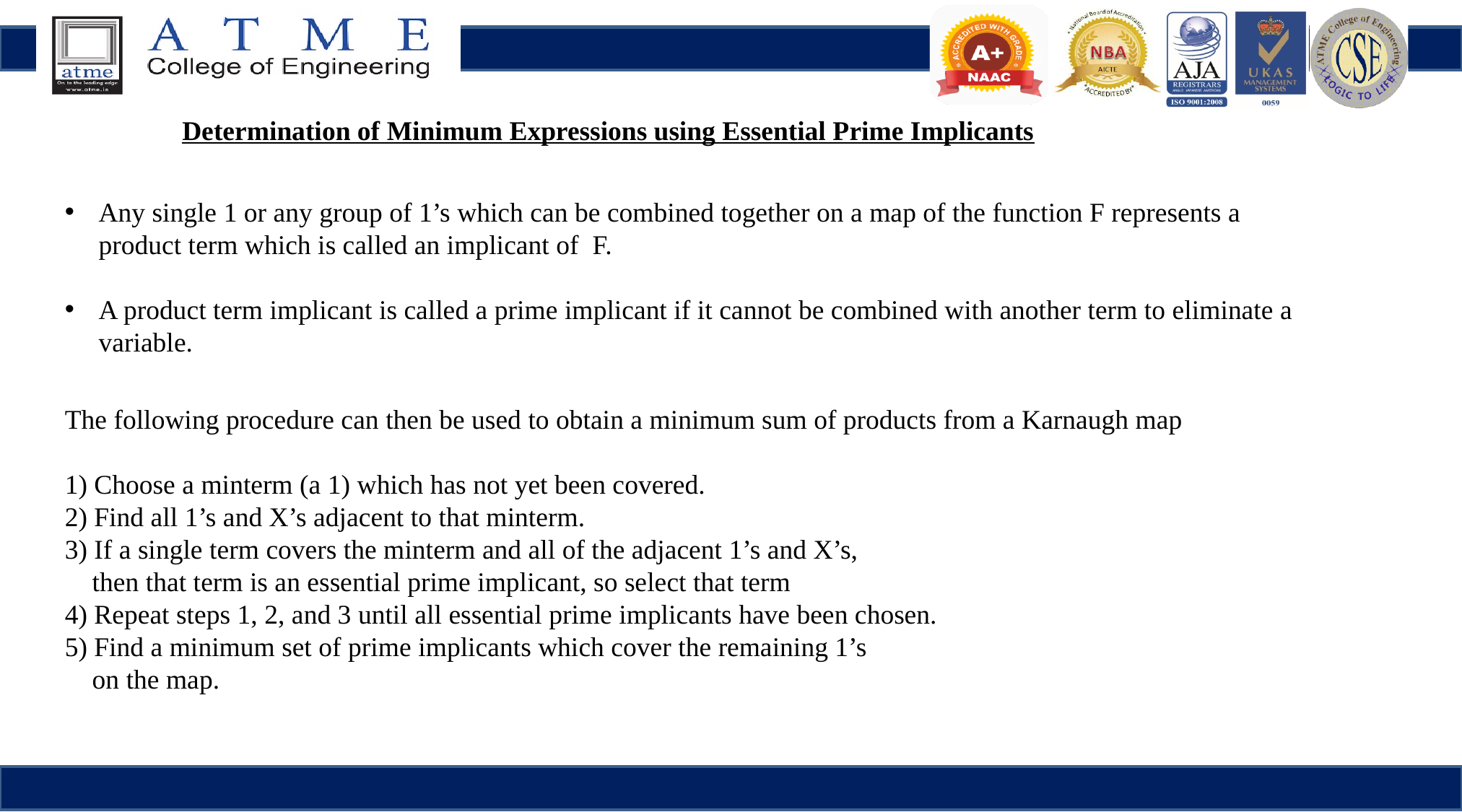

Determination of Minimum Expressions using Essential Prime Implicants
Any single 1 or any group of 1’s which can be combined together on a map of the function F represents a product term which is called an implicant of  F.

A product term implicant is called a prime implicant if it cannot be combined with another term to eliminate a variable.
The following procedure can then be used to obtain a minimum sum of products from a Karnaugh map

1) Choose a minterm (a 1) which has not yet been covered.
2) Find all 1’s and X’s adjacent to that minterm.
3) If a single term covers the minterm and all of the adjacent 1’s and X’s,
    then that term is an essential prime implicant, so select that term
4) Repeat steps 1, 2, and 3 until all essential prime implicants have been chosen.
5) Find a minimum set of prime implicants which cover the remaining 1’s
    on the map.